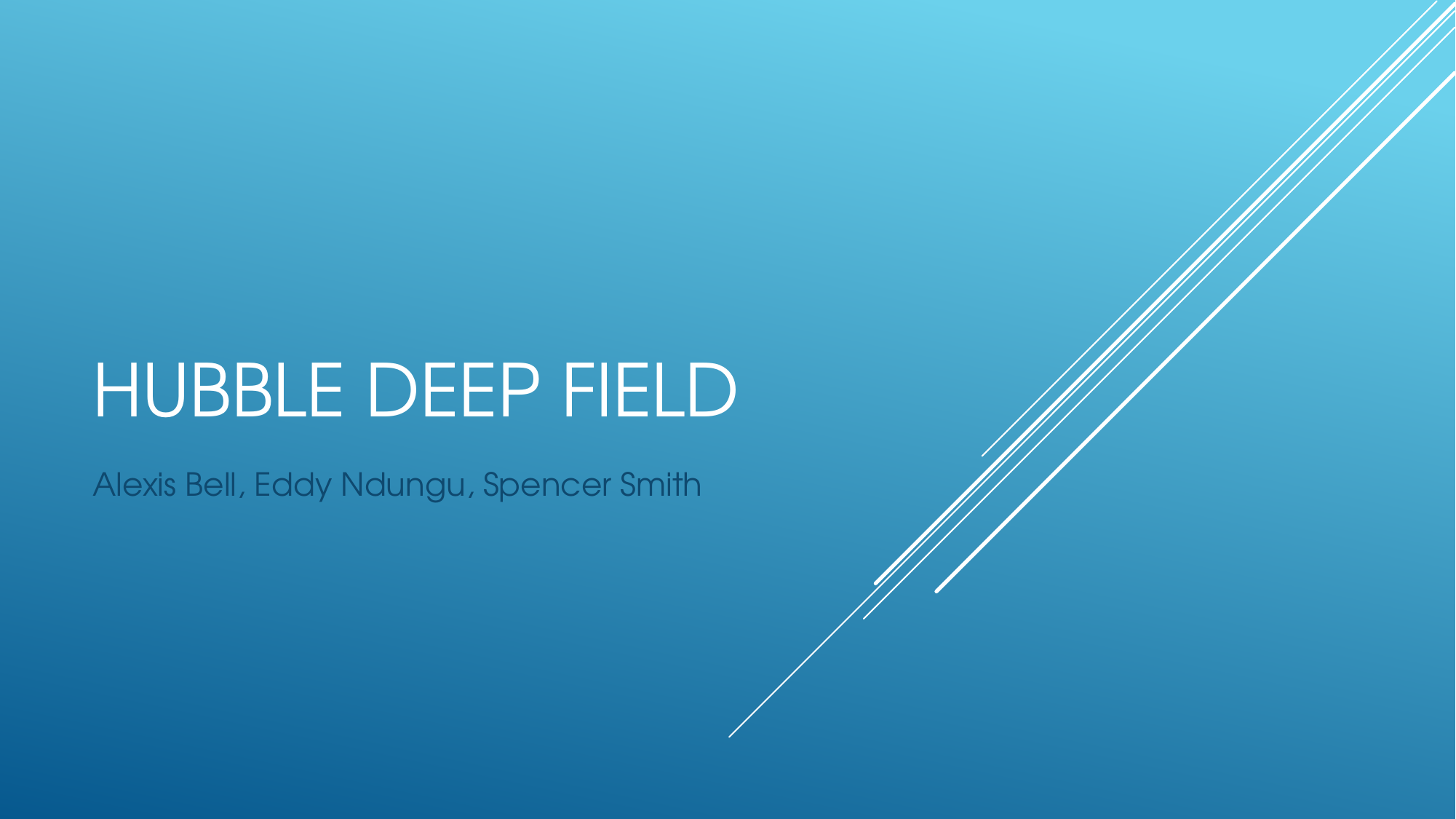

# Hubble Deep Field
Alexis Bell, Eddy Ndungu, Spencer Smith